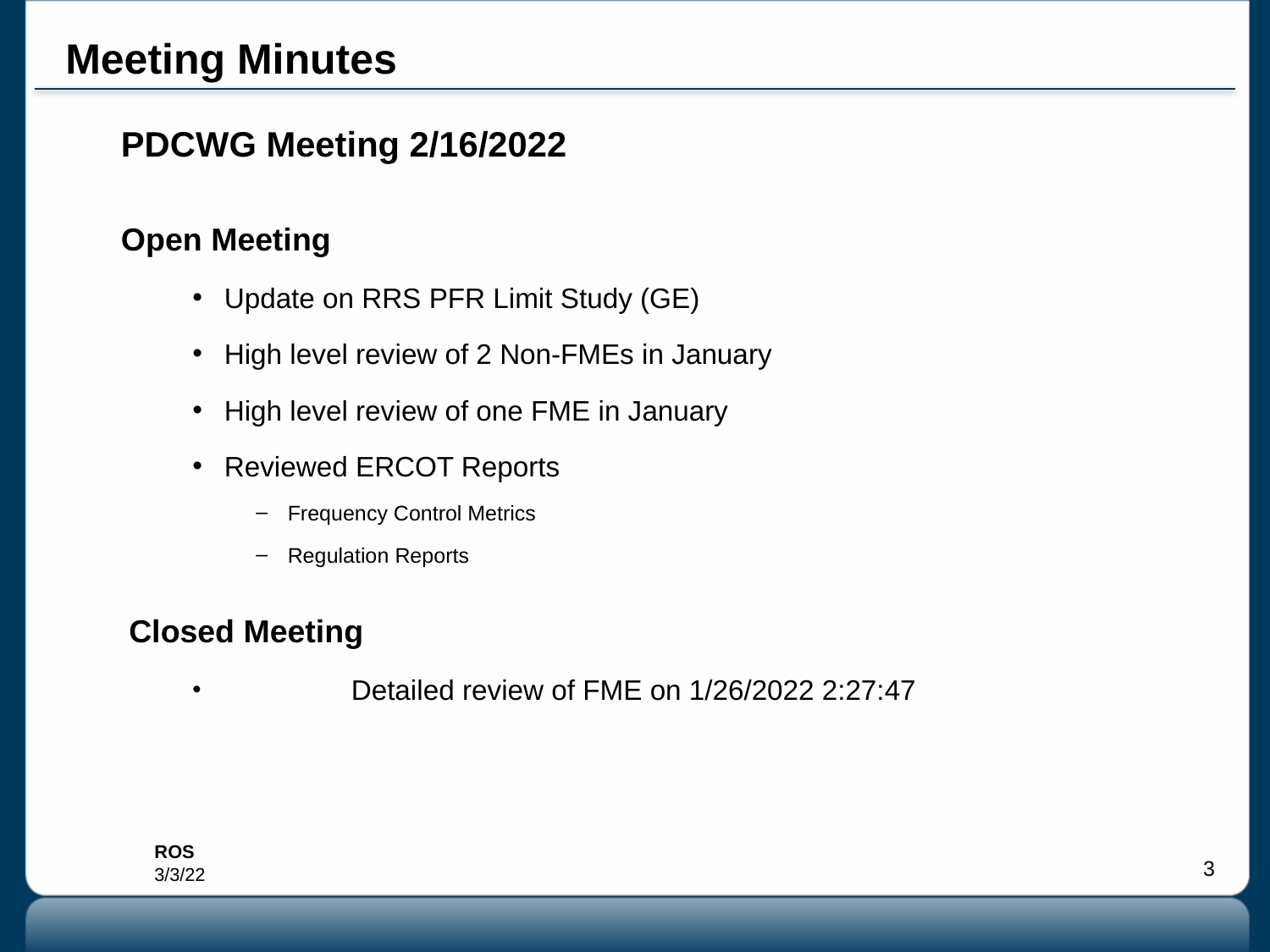

# Meeting Minutes
PDCWG Meeting 2/16/2022

Open Meeting
Update on RRS PFR Limit Study (GE)
High level review of 2 Non-FMEs in January
High level review of one FME in January
Reviewed ERCOT Reports
Frequency Control Metrics
Regulation Reports
Closed Meeting
	Detailed review of FME on 1/26/2022 2:27:47